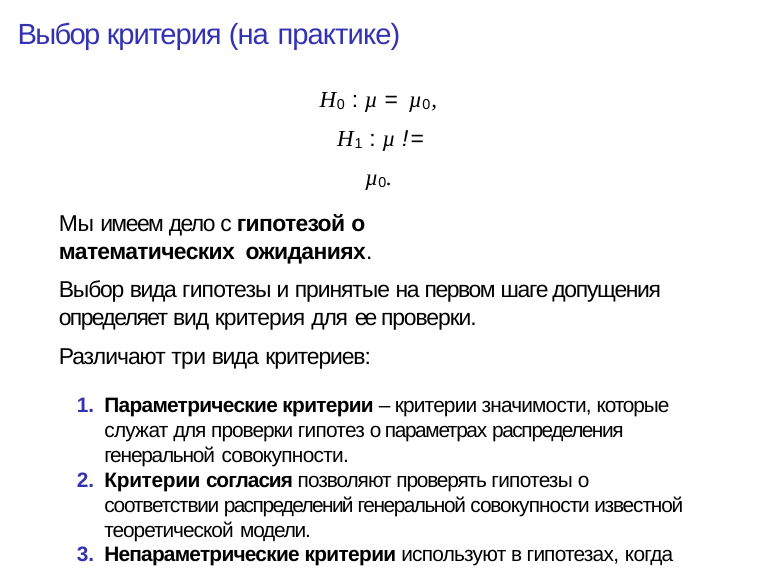

# Выбор критерия (на практике)
H0 : µ = µ0,  H1 : µ != µ0.
Мы имеем дело с гипотезой о математических ожиданиях.
Выбор вида гипотезы и принятые на первом шаге допущения  определяет вид критерия для ее проверки.
Различают три вида критериев:
Параметрические критерии – критерии значимости, которые  служат для проверки гипотез о параметрах распределения  генеральной совокупности.
Критерии согласия позволяют проверять гипотезы о  соответствии распределений генеральной совокупности известной  теоретической модели.
Непараметрические критерии используют в гипотезах, когда
не требуется знаний о конкретном виде распределений.